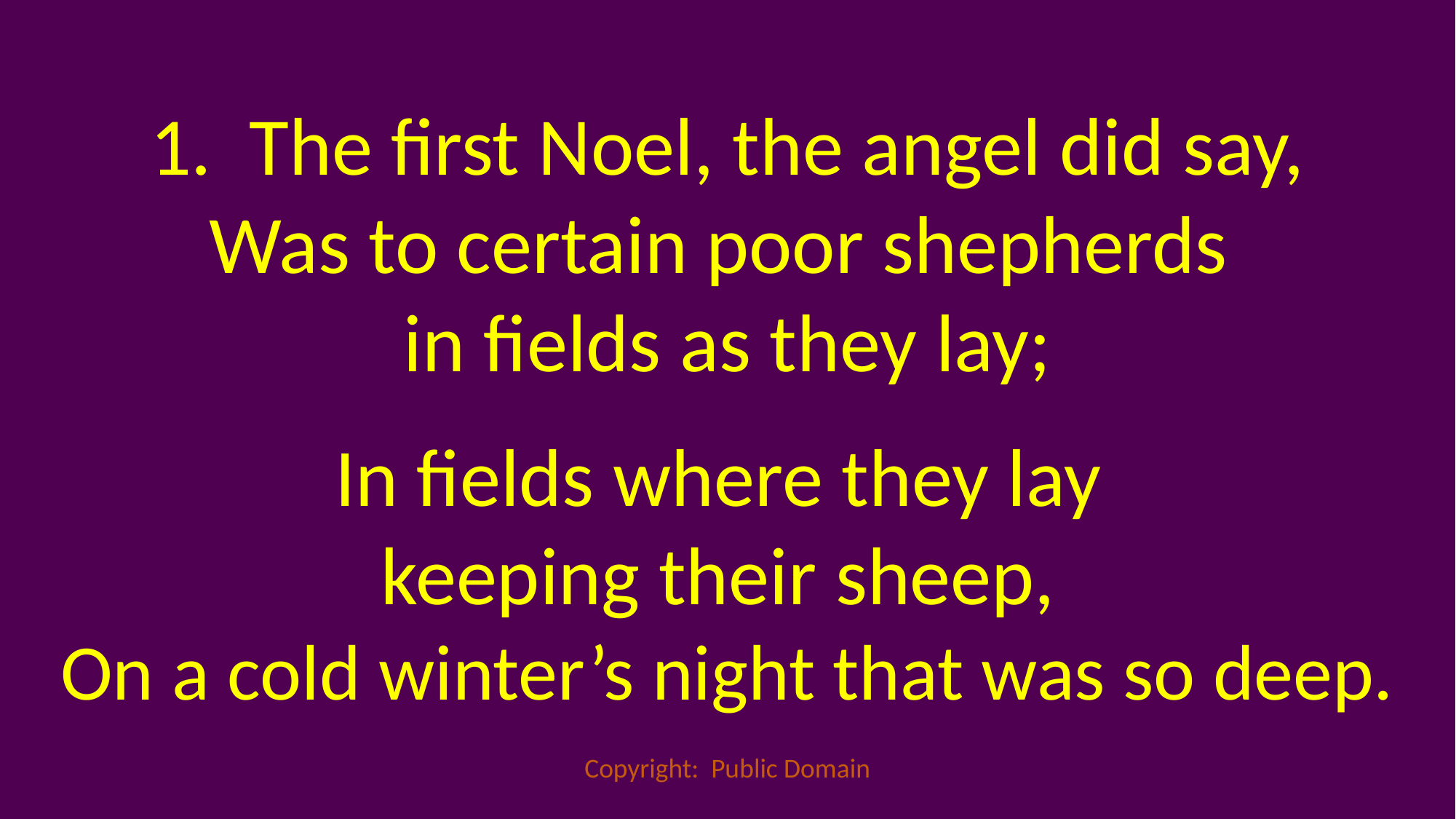

1.  The first Noel, the angel did say,
Was to certain poor shepherds
in fields as they lay;
In fields where they lay
keeping their sheep,
On a cold winter’s night that was so deep.
Copyright:  Public Domain